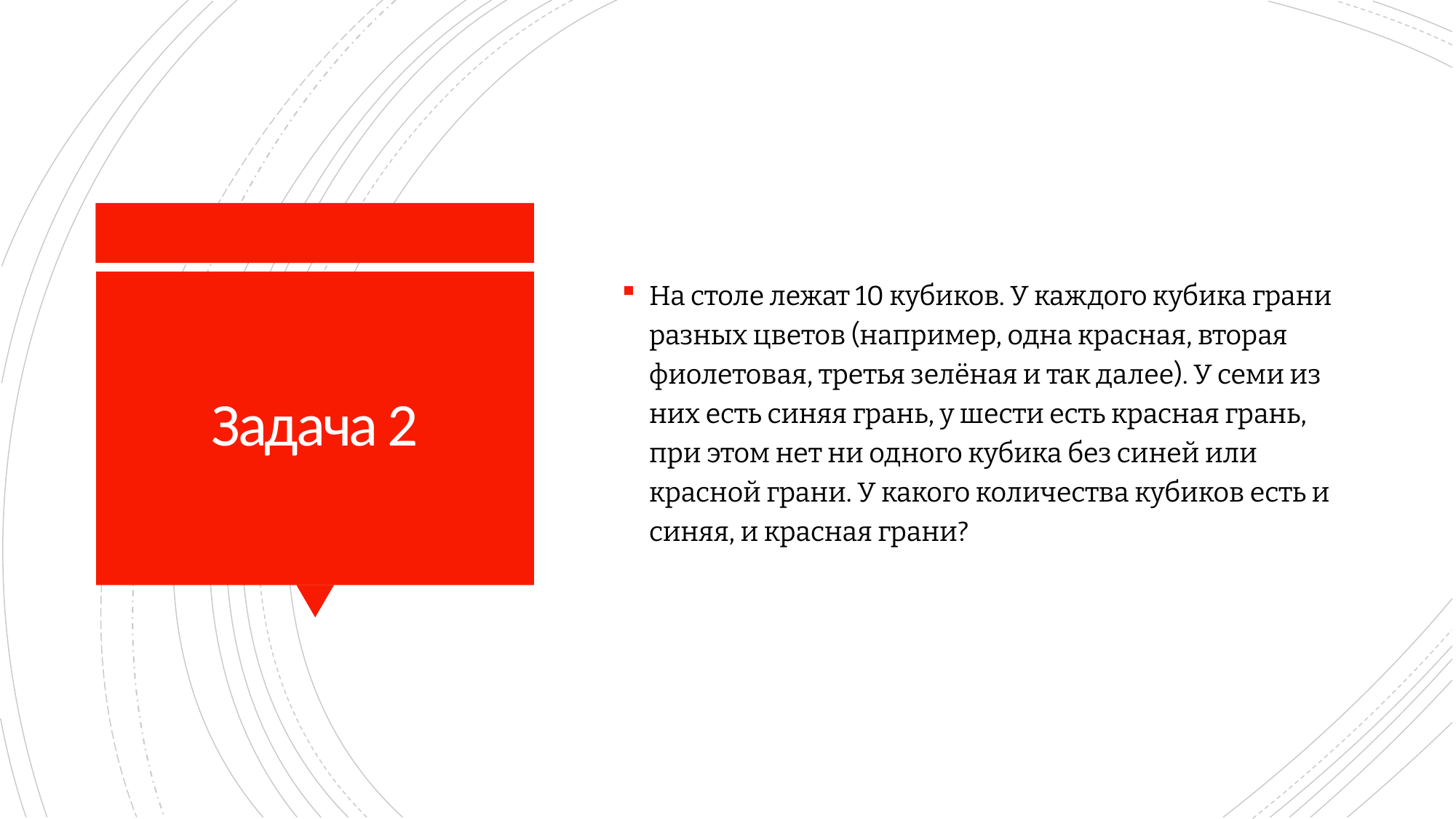

На столе лежат 10 кубиков. У каждого кубика грани разных цветов (например, одна красная, вторая фиолетовая, третья зелёная и так далее). У семи из них есть синяя грань, у шести есть красная грань, при этом нет ни одного кубика без синей или красной грани. У какого количества кубиков есть и синяя, и красная грани?
# Задача 2